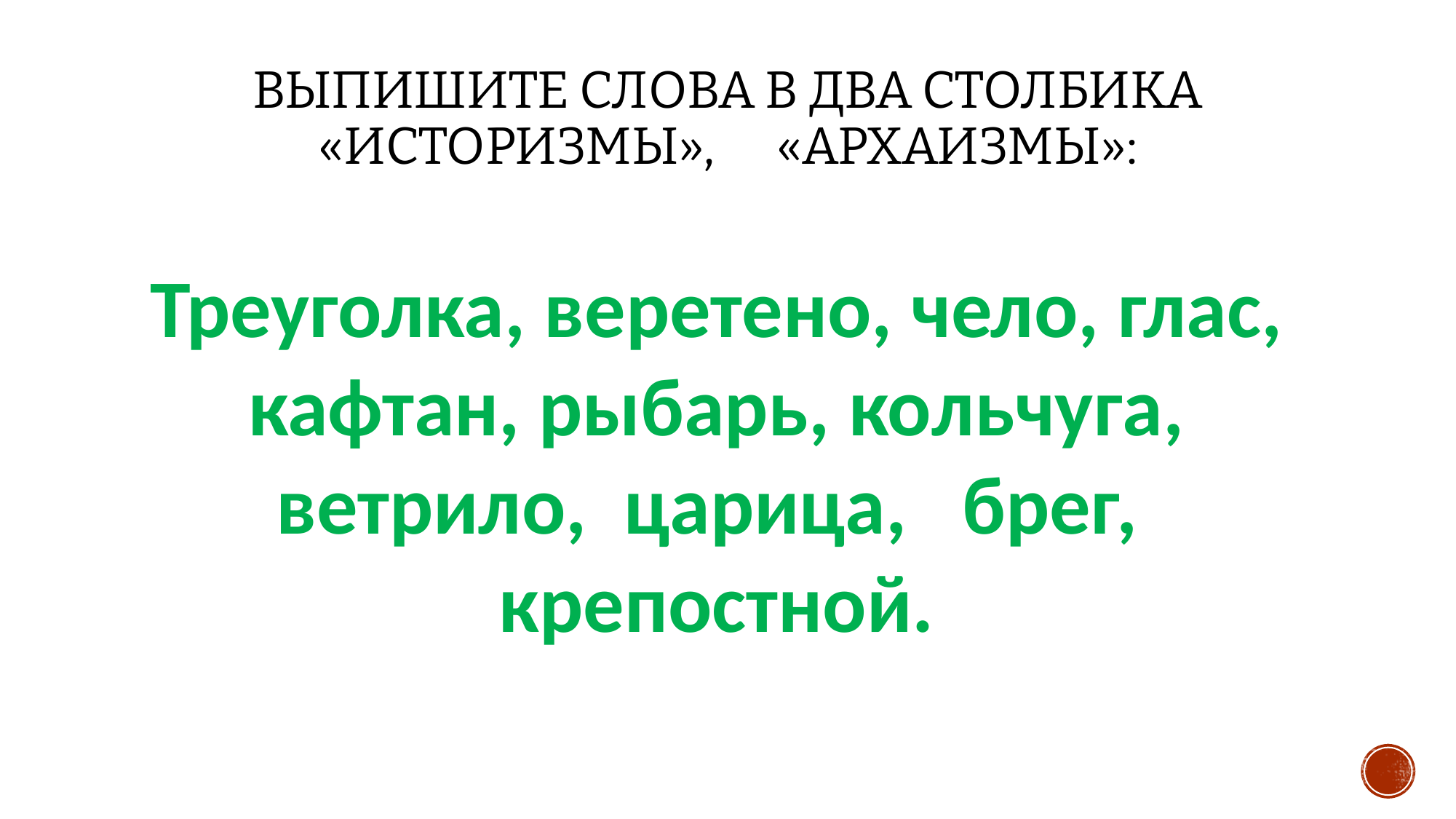

# Выпишите слова в два столбика «историзмы»,      «архаизмы»:
Треуголка, веретено, чело, глас, кафтан, рыбарь, кольчуга, ветрило,  царица,   брег,  крепостной.